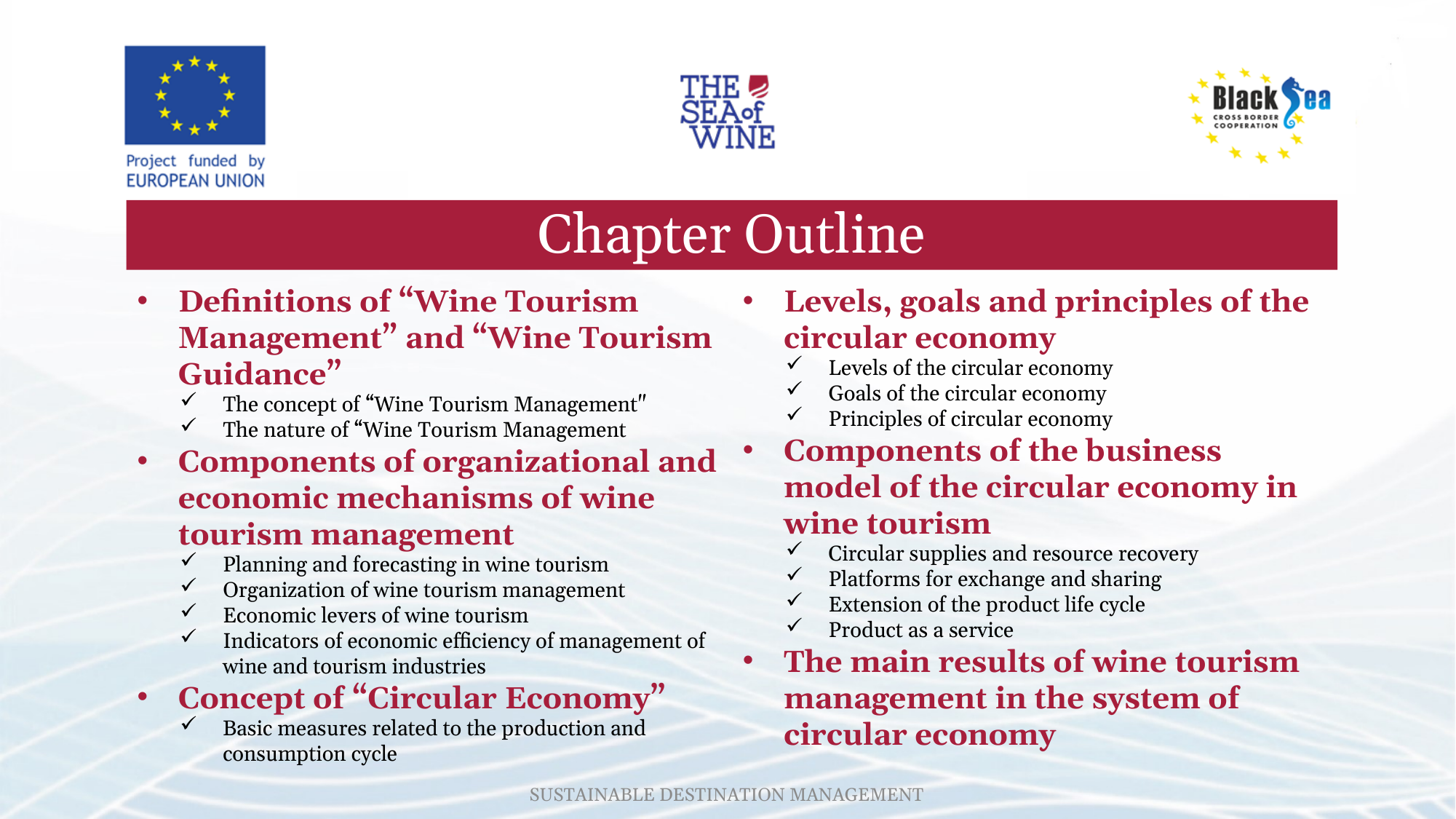

# Chapter Outline
Levels, goals and principles of the circular economy
Levels of the circular economy
Goals of the circular economy
Principles of circular economy
Components of the business model of the circular economy in wine tourism
Circular supplies and resource recovery
Platforms for exchange and sharing
Extension of the product life cycle
Product as a service
The main results of wine tourism management in the system of circular economy

Definitions of “Wine Tourism Management” and “Wine Tourism Guidance”
The concept of “Wine Tourism Management"
The nature of “Wine Tourism Management
Components of organizational and economic mechanisms of wine tourism management
Planning and forecasting in wine tourism
Organization of wine tourism management
Economic levers of wine tourism
Indicators of economic efficiency of management of wine and tourism industries
Concept of “Circular Economy”
Basic measures related to the production and consumption cycle

SUSTAINABLE DESTINATION MANAGEMENT